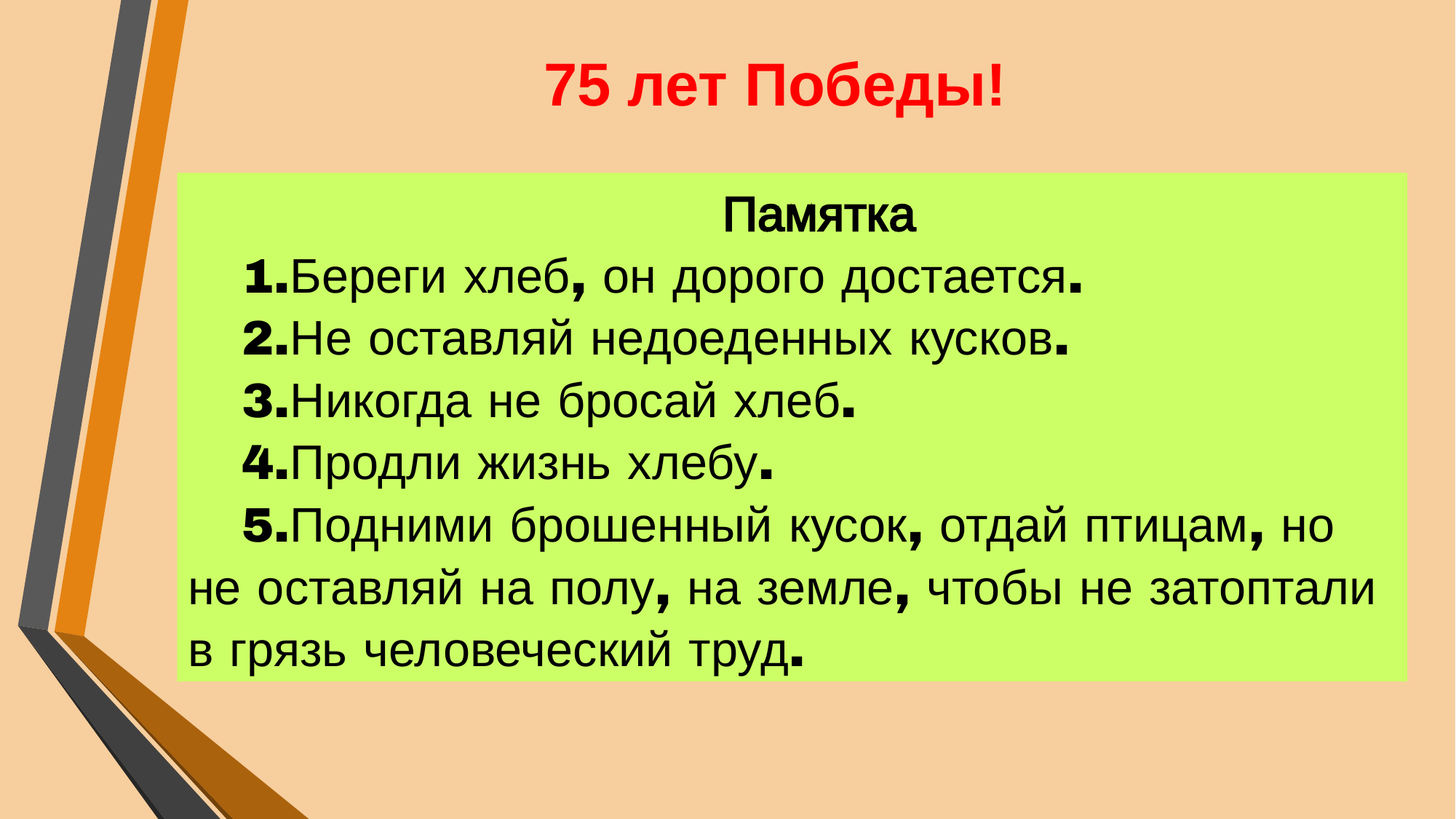

# 75 лет Победы!
Памятка
1.Береги хлеб, он дорого достается.
2.Не оставляй недоеденных кусков.
3.Никогда не бросай хлеб.
4.Продли жизнь хлебу.
5.Подними брошенный кусок, отдай птицам, но не оставляй на полу, на земле, чтобы не затоптали в грязь человеческий труд.